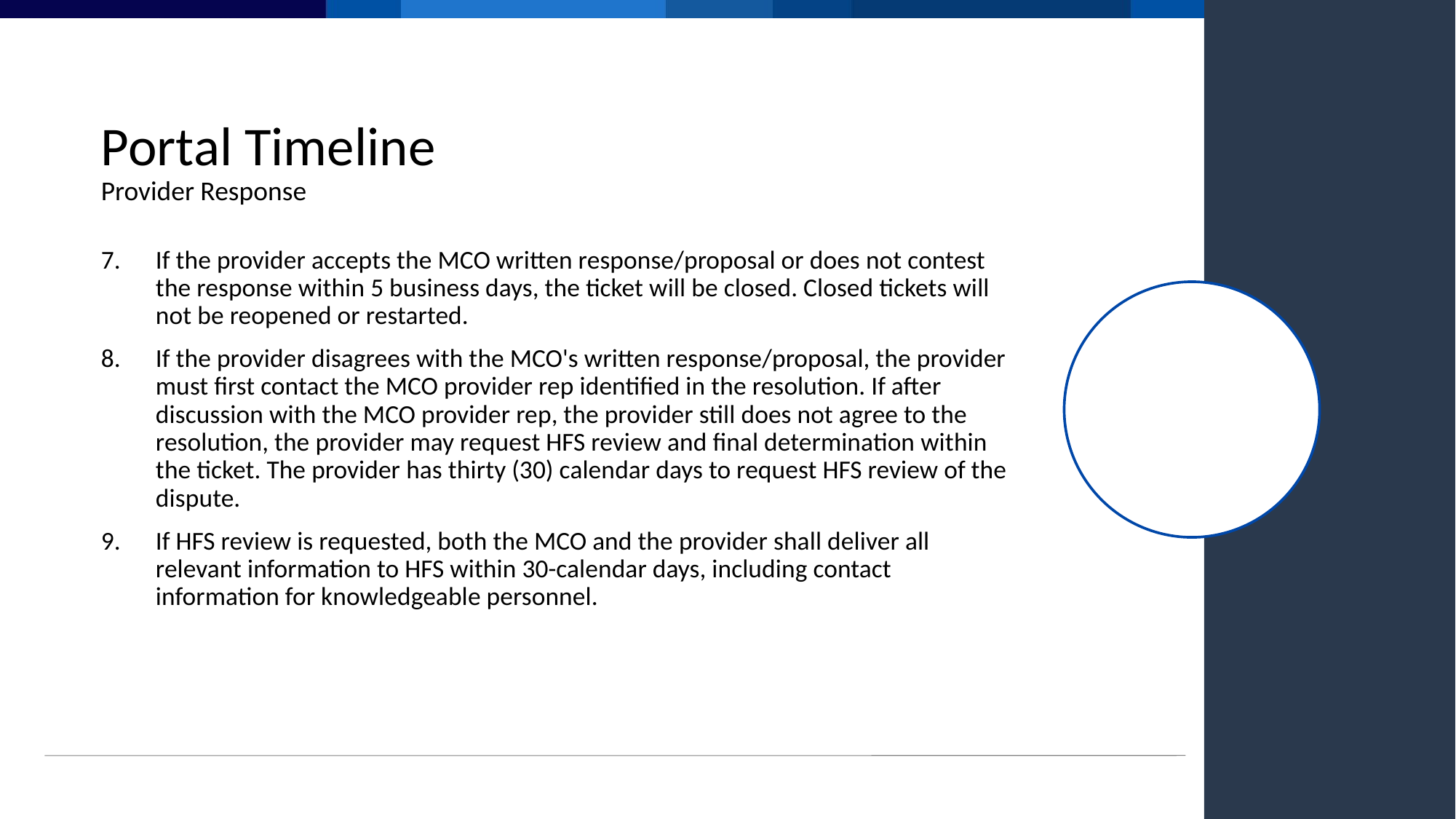

# Portal Timeline Provider Response
If the provider accepts the MCO written response/proposal or does not contest the response within 5 business days, the ticket will be closed. Closed tickets will not be reopened or restarted.
If the provider disagrees with the MCO's written response/proposal, the provider must first contact the MCO provider rep identified in the resolution. If after discussion with the MCO provider rep, the provider still does not agree to the resolution, the provider may request HFS review and final determination within the ticket. The provider has thirty (30) calendar days to request HFS review of the dispute.
If HFS review is requested, both the MCO and the provider shall deliver all relevant information to HFS within 30-calendar days, including contact information for knowledgeable personnel.